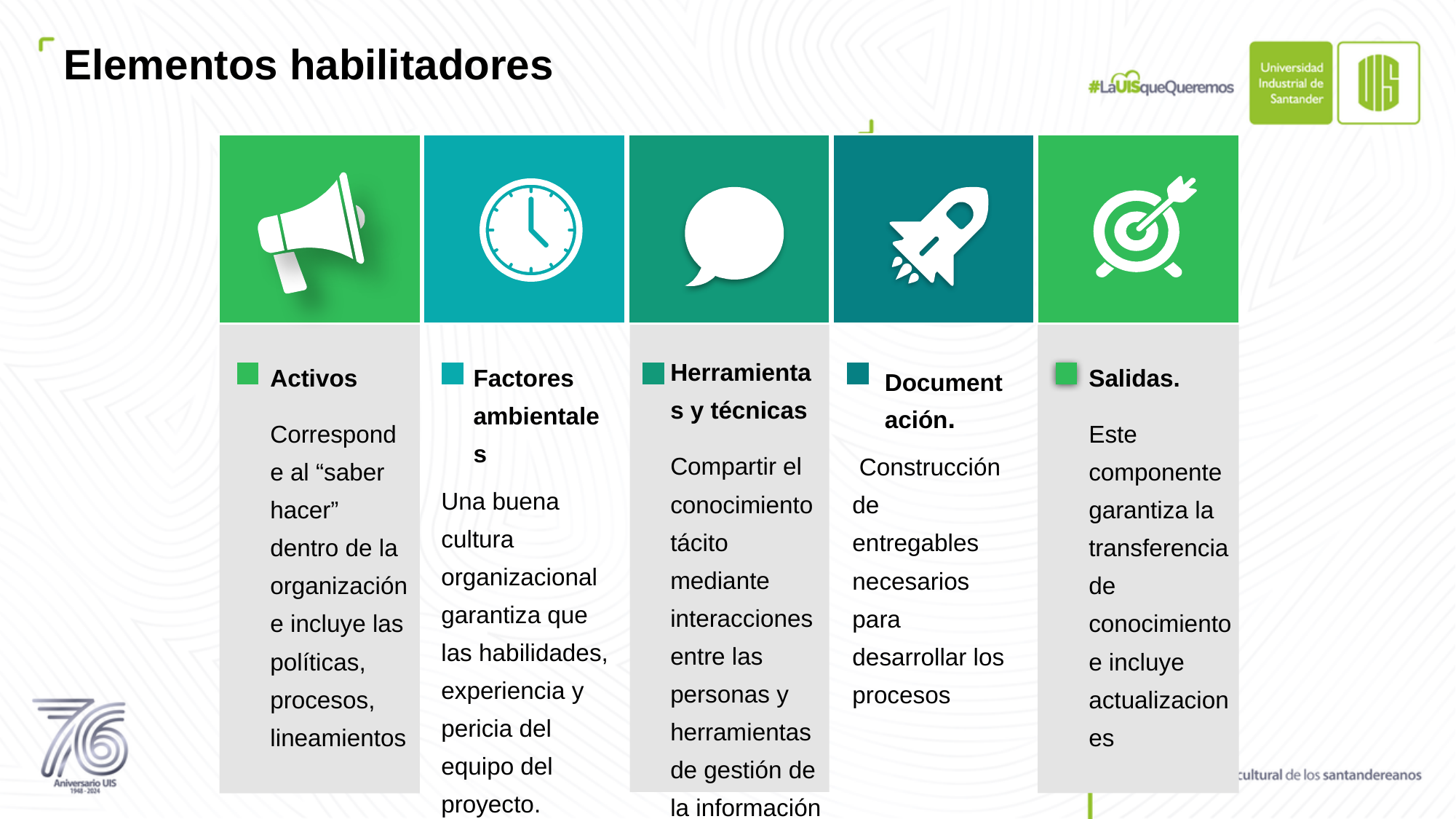

Elementos habilitadores

Herramientas y técnicas
Compartir el conocimiento tácito mediante interacciones entre las personas y herramientas de gestión de la información
Activos
Corresponde al “saber hacer” dentro de la organización e incluye las políticas, procesos, lineamientos
Factores ambientales
Una buena cultura organizacional garantiza que las habilidades, experiencia y pericia del equipo del proyecto.
Salidas.
Este componente garantiza la transferencia de conocimiento e incluye actualizaciones
Documentación.
 Construcción de entregables necesarios para desarrollar los procesos